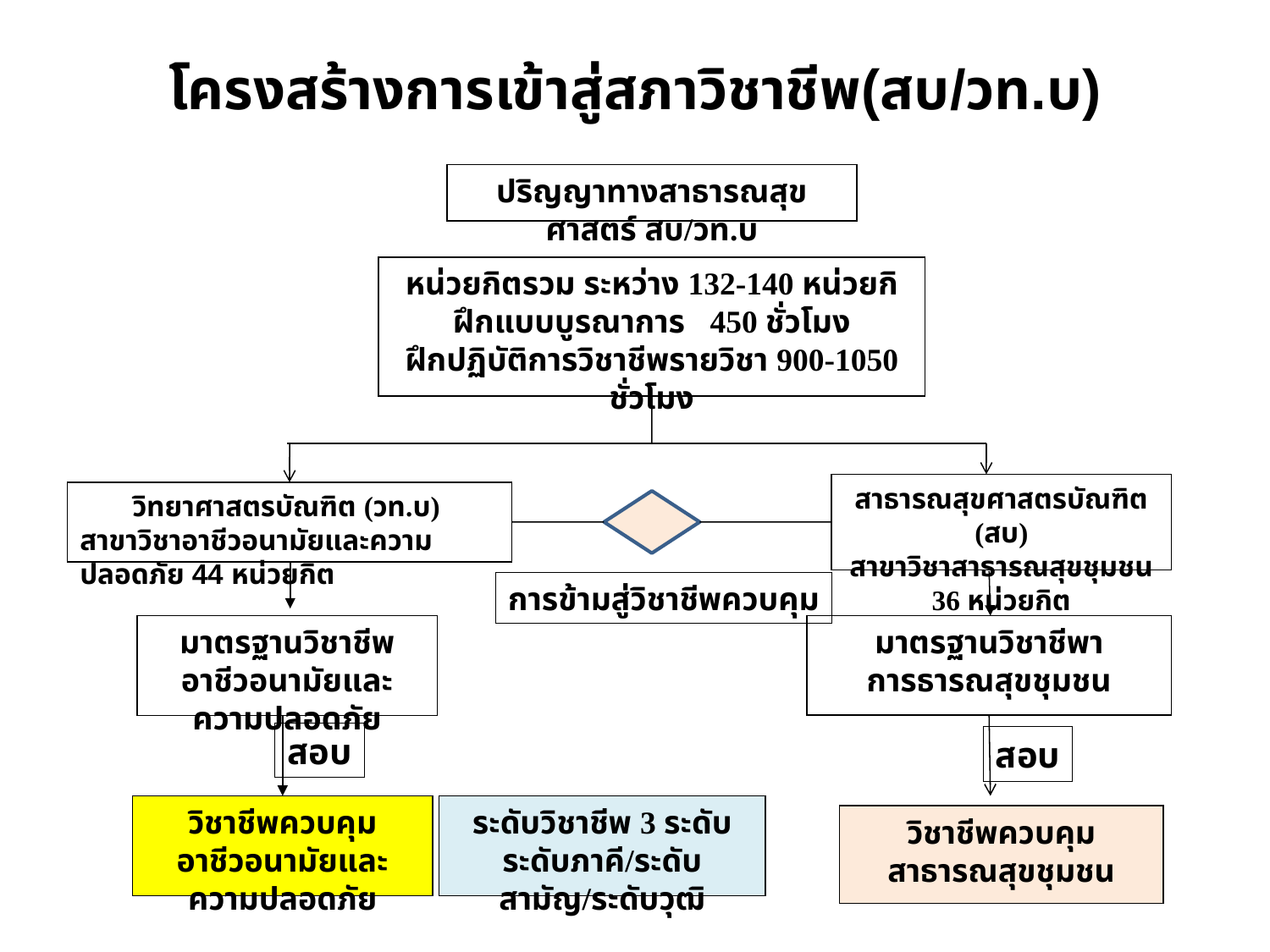

# โครงสร้างการเข้าสู่สภาวิชาชีพ(สบ/วท.บ)

ปริญญาทางสาธารณสุขศาสตร์ สบ/วท.บ
หน่วยกิตรวม ระหว่าง 132-140 หน่วยกิ
ฝึกแบบบูรณาการ   450 ชั่วโมง
ฝึกปฏิบัติการวิชาชีพรายวิชา 900-1050 ชั่วโมง
สาธารณสุขศาสตรบัณฑิต (สบ)
สาขาวิชาสาธารณสุขชุมชน 36 หน่วยกิต

วิทยาศาสตรบัณฑิต (วท.บ)
สาขาวิชาอาชีวอนามัยและความปลอดภัย 44 หน่วยกิต

การข้ามสู่วิชาชีพควบคุม
มาตรฐานวิชาชีพ
อาชีวอนามัยและความปลอดภัย

มาตรฐานวิชาชีพา
การธารณสุขชุมชน
สอบ
สอบ
วิชาชีพควบคุม
อาชีวอนามัยและความปลอดภัย

ระดับวิชาชีพ 3 ระดับ
ระดับภาคี/ระดับสามัญ/ระดับวุฒิ

วิชาชีพควบคุม
สาธารณสุขชุมชน